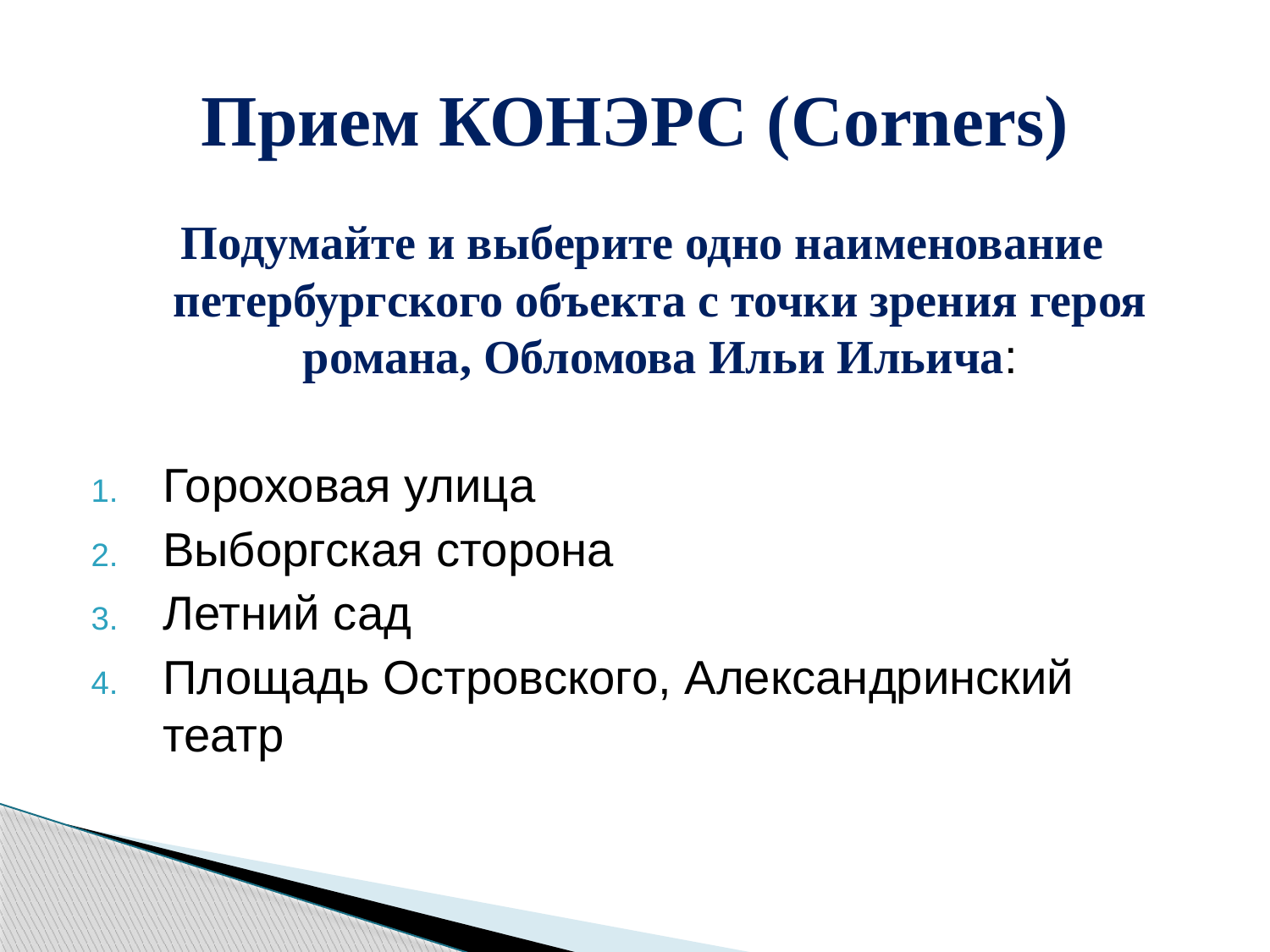

# Прием КОНЭРС (Corners)
Подумайте и выберите одно наименование петербургского объекта с точки зрения героя романа, Обломова Ильи Ильича:

Гороховая улица
Выборгская сторона
Летний сад
Площадь Островского, Александринский театр